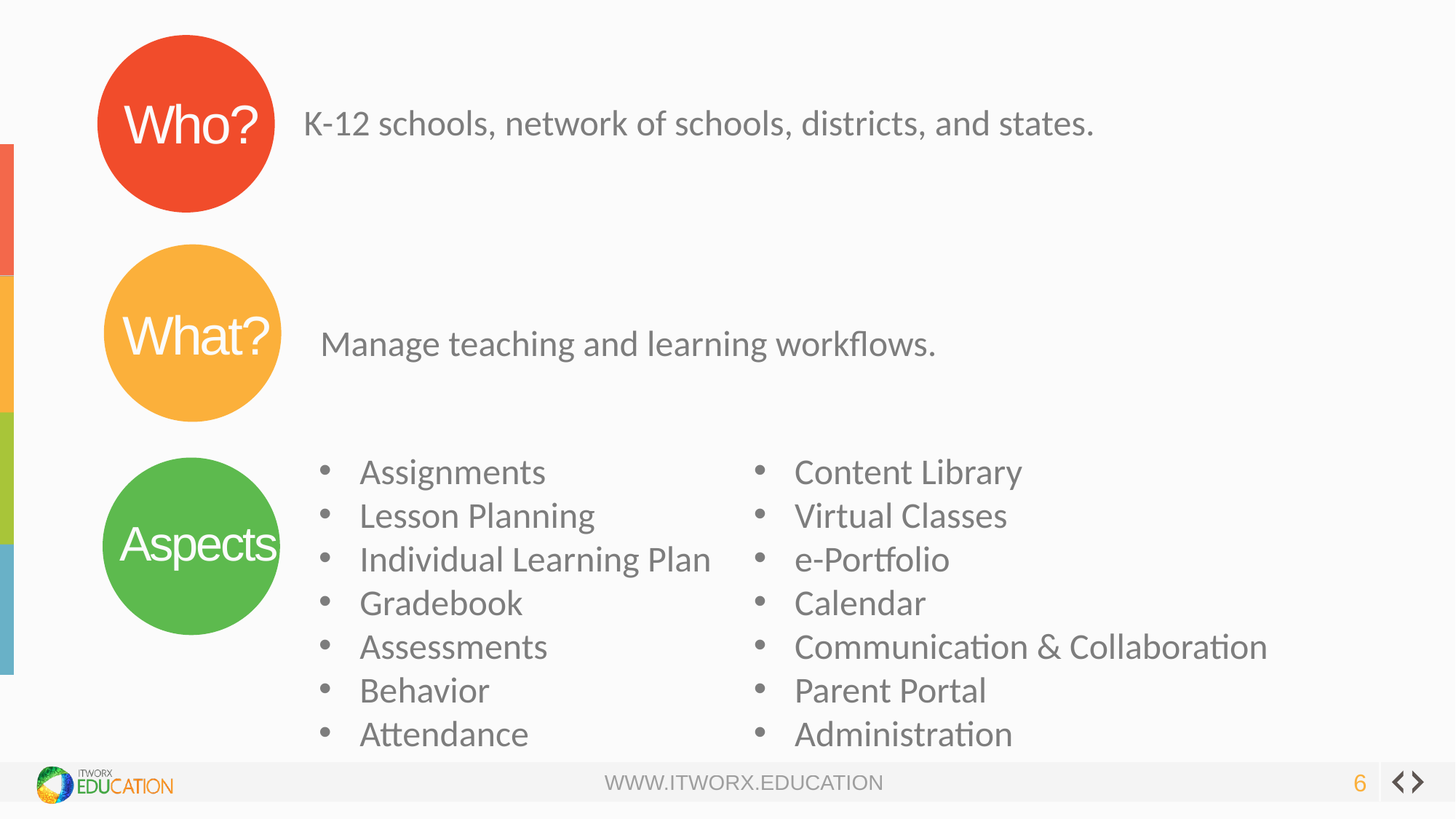

Who?

K-12 schools, network of schools, districts, and states.
What?

Manage teaching and learning workflows.
Aspects
Assignments
Lesson Planning
Individual Learning Plan
Gradebook
Assessments
Behavior
Attendance
Content Library
Virtual Classes
e-Portfolio
Calendar
Communication & Collaboration
Parent Portal
Administration

6